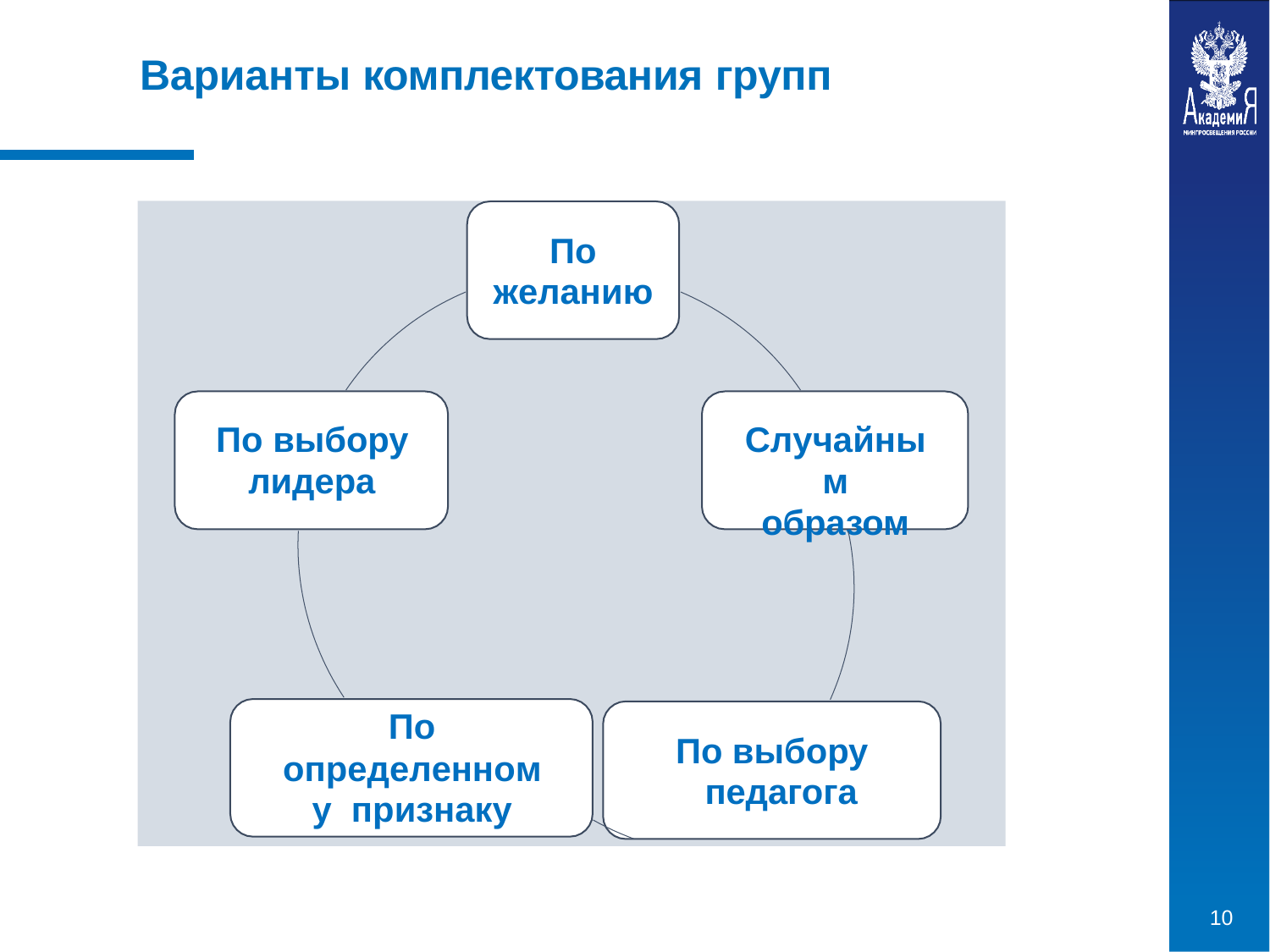

# Варианты комплектования групп

По  желанию

По выбору
лидера
Случайным
образом

По
определенному  признаку
По выбору  педагога
10